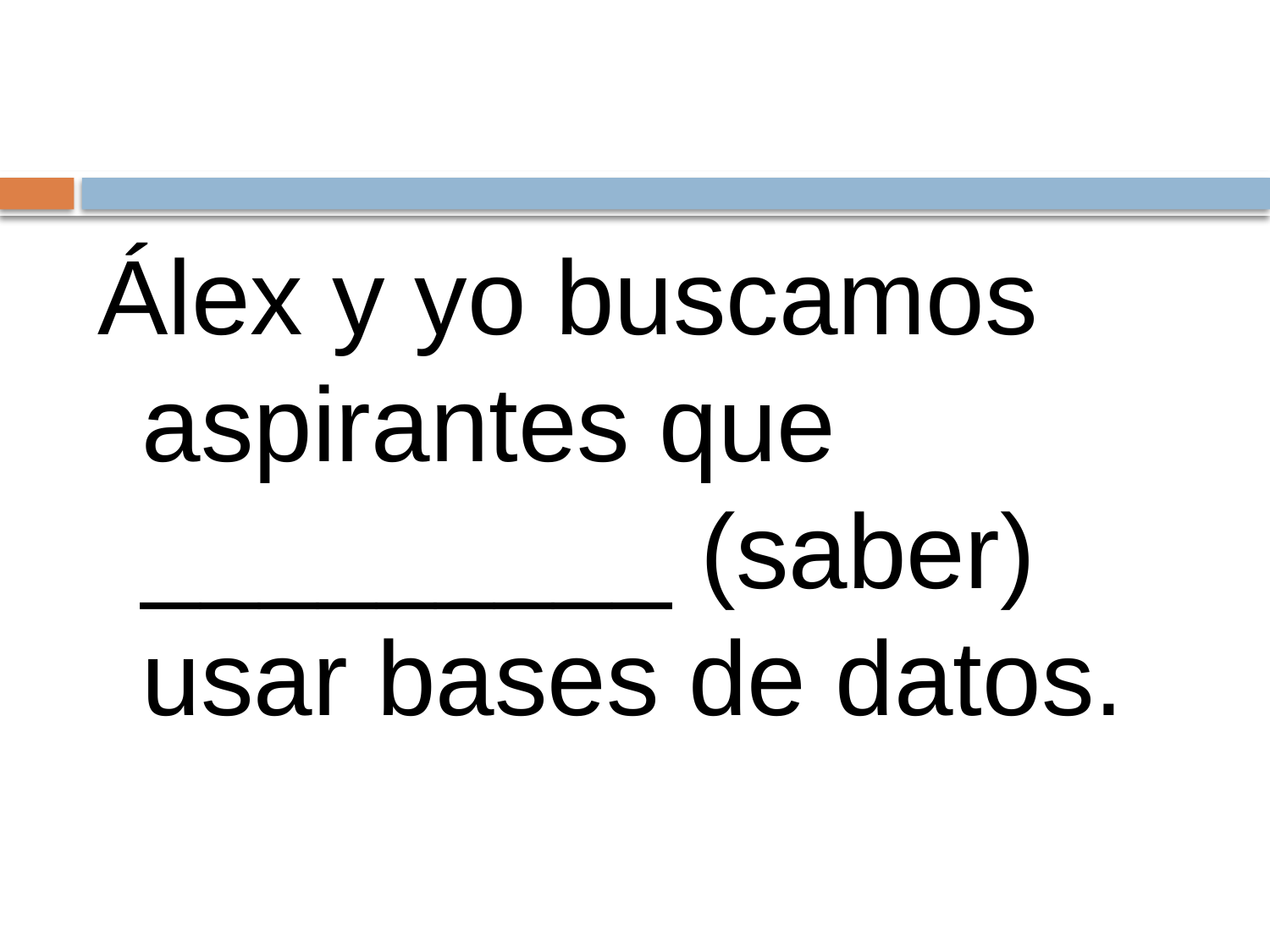

#
Álex y yo buscamos aspirantes que _________ (saber) usar bases de datos.